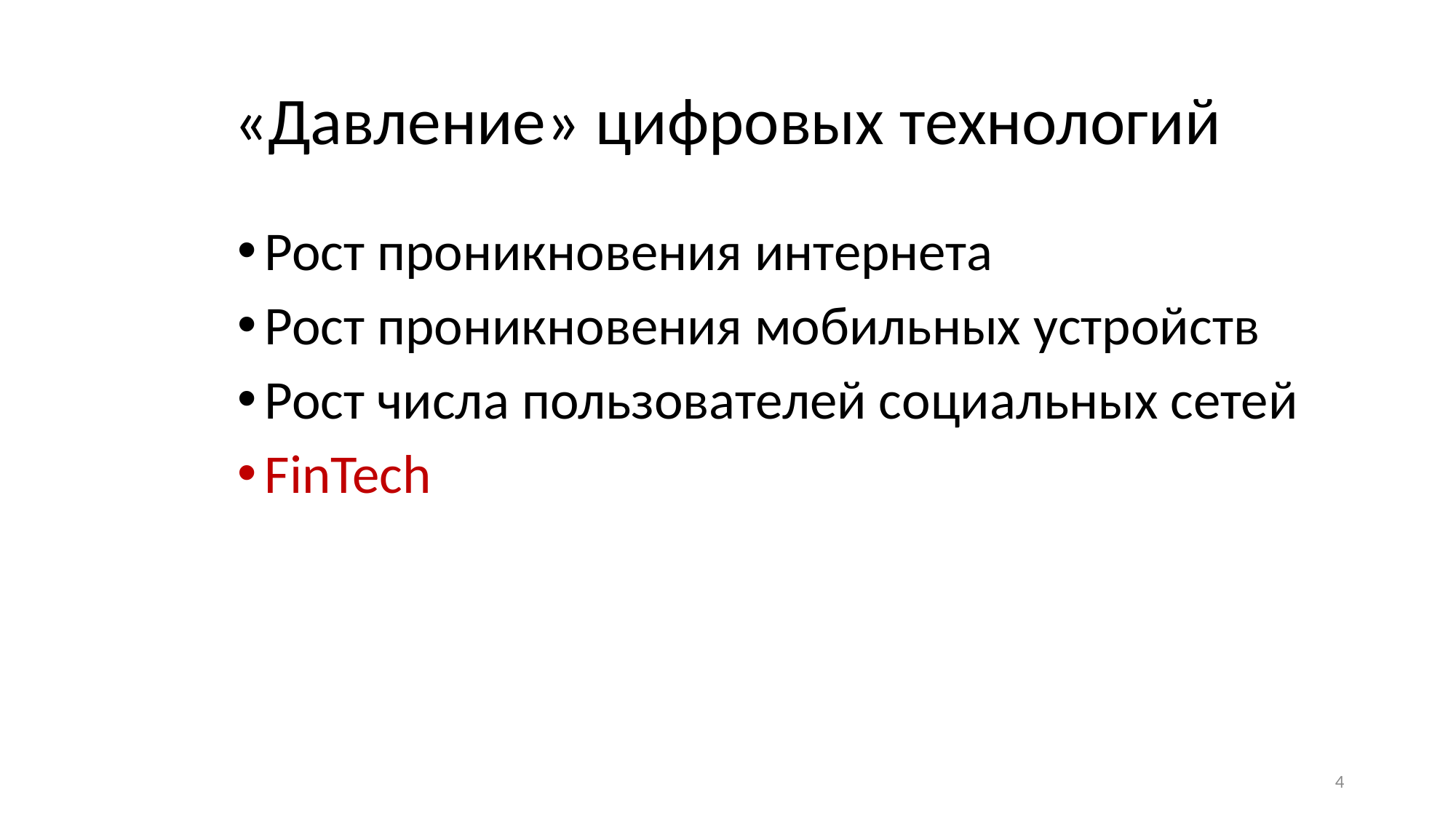

# «Давление» цифровых технологий
Рост проникновения интернета
Рост проникновения мобильных устройств
Рост числа пользователей социальных сетей
FinTech

4